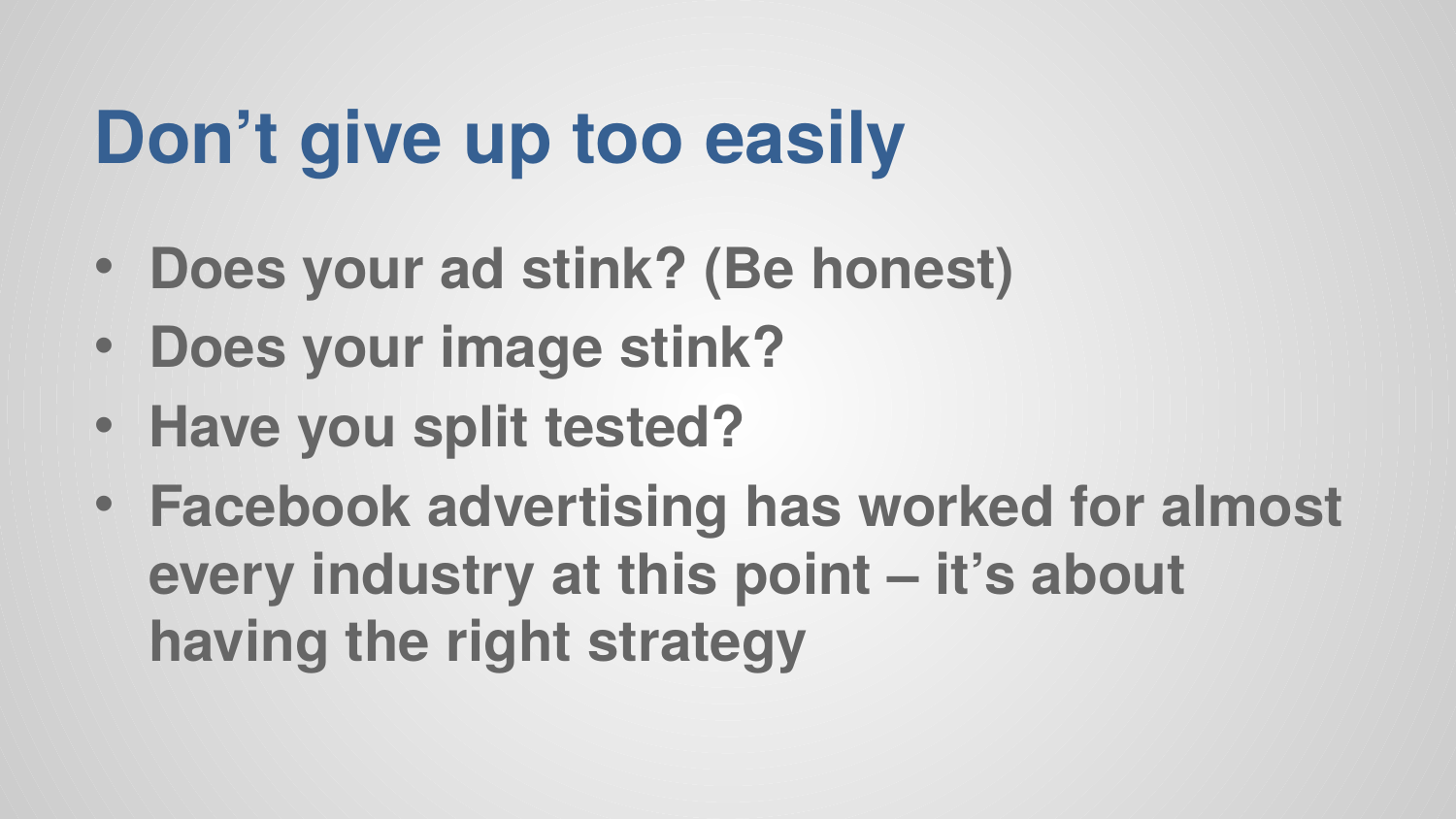

# Don’t give up too easily
Does your ad stink? (Be honest)
Does your image stink?
Have you split tested?
Facebook advertising has worked for almost every industry at this point – it’s about having the right strategy